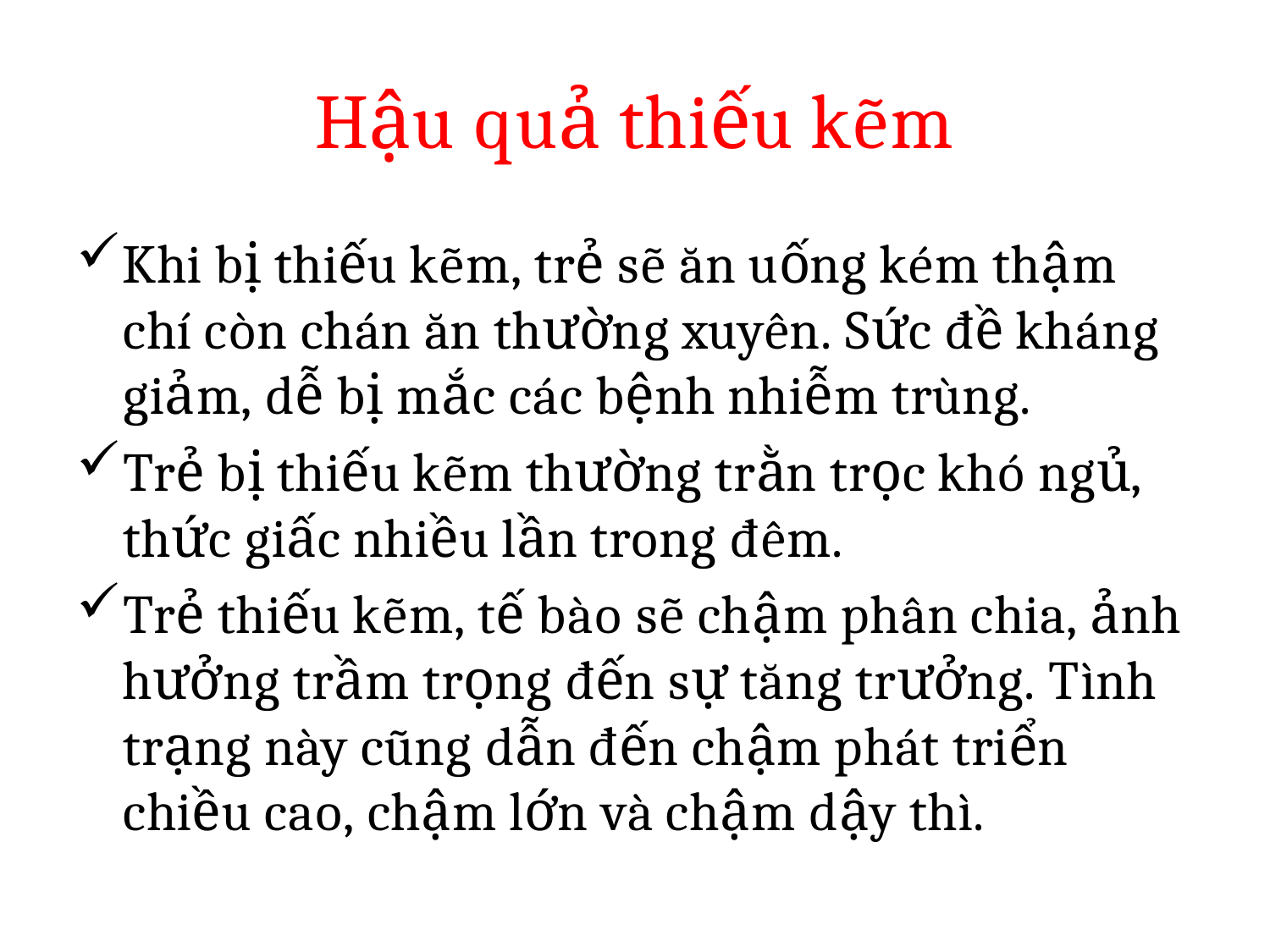

# Hậu quả thiếu kẽm
Khi bị thiếu kẽm, trẻ sẽ ăn uống kém thậm chí còn chán ăn thường xuyên. Sức đề kháng giảm, dễ bị mắc các bệnh nhiễm trùng.
Trẻ bị thiếu kẽm thường trằn trọc khó ngủ, thức giấc nhiều lần trong đêm.
Trẻ thiếu kẽm, tế bào sẽ chậm phân chia, ảnh hưởng trầm trọng đến sự tăng trưởng. Tình trạng này cũng dẫn đến chậm phát triển chiều cao, chậm lớn và chậm dậy thì.